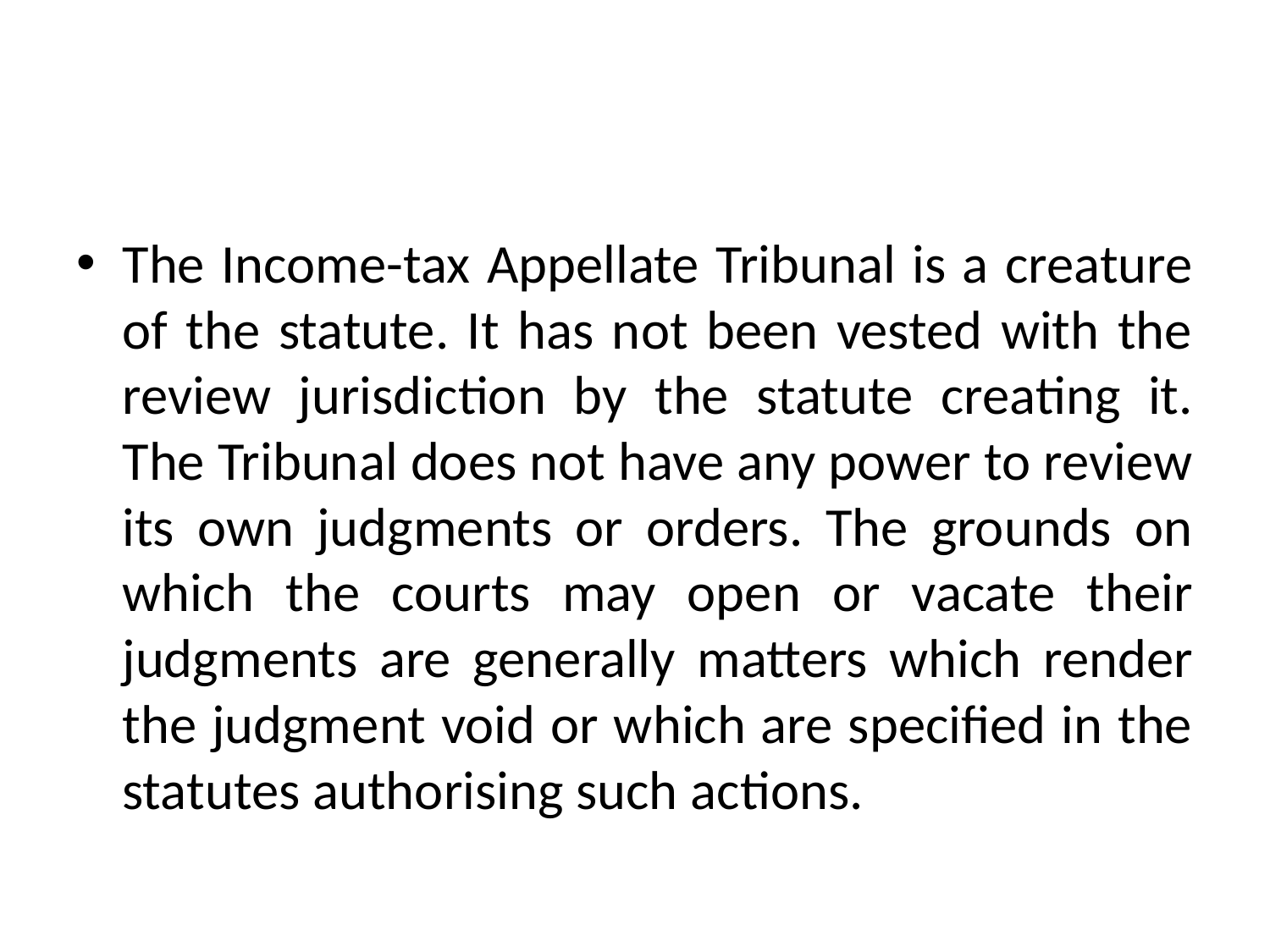

#
The Income-tax Appellate Tribunal is a creature of the statute. It has not been vested with the review jurisdiction by the statute creating it. The Tribunal does not have any power to review its own judgments or orders. The grounds on which the courts may open or vacate their judgments are generally matters which render the judgment void or which are specified in the statutes authorising such actions.